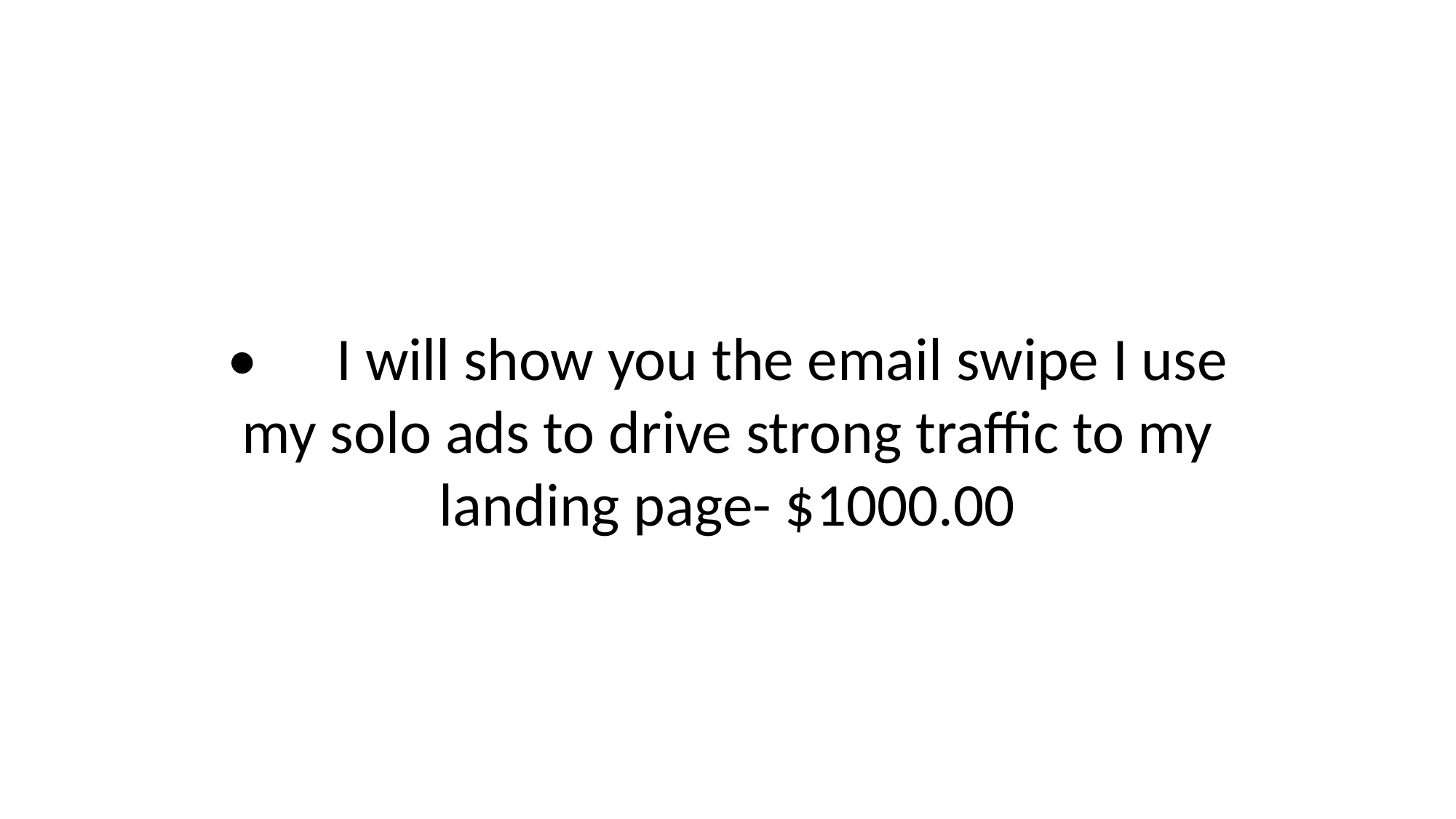

•	I will show you the email swipe I use my solo ads to drive strong traffic to my landing page- $1000.00